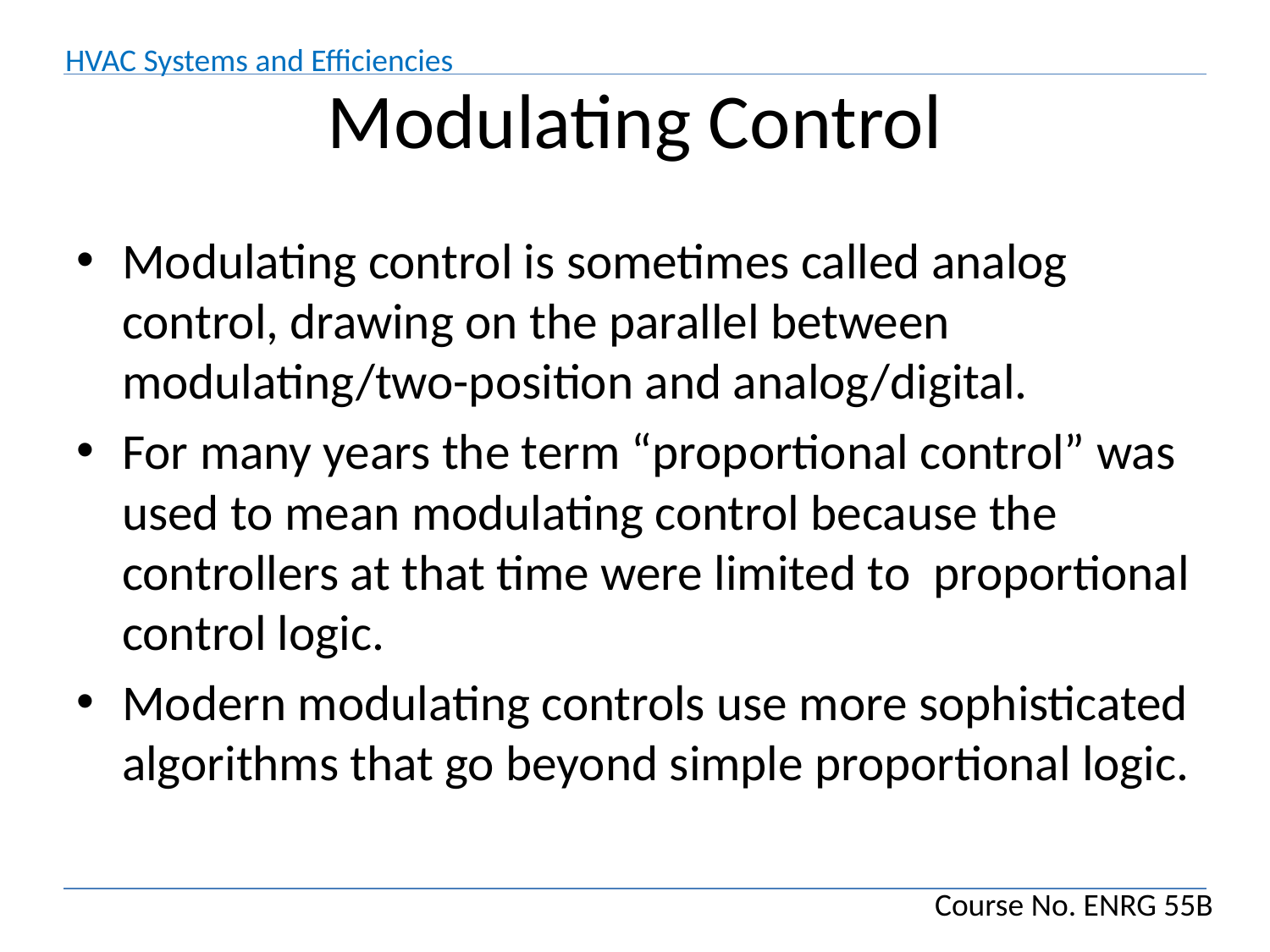

# Modulating Control
Modulating control is sometimes called analog control, drawing on the parallel between modulating/two-position and analog/digital.
For many years the term “proportional control” was used to mean modulating control because the controllers at that time were limited to  proportional control logic.
Modern modulating controls use more sophisticated algorithms that go beyond simple proportional logic.